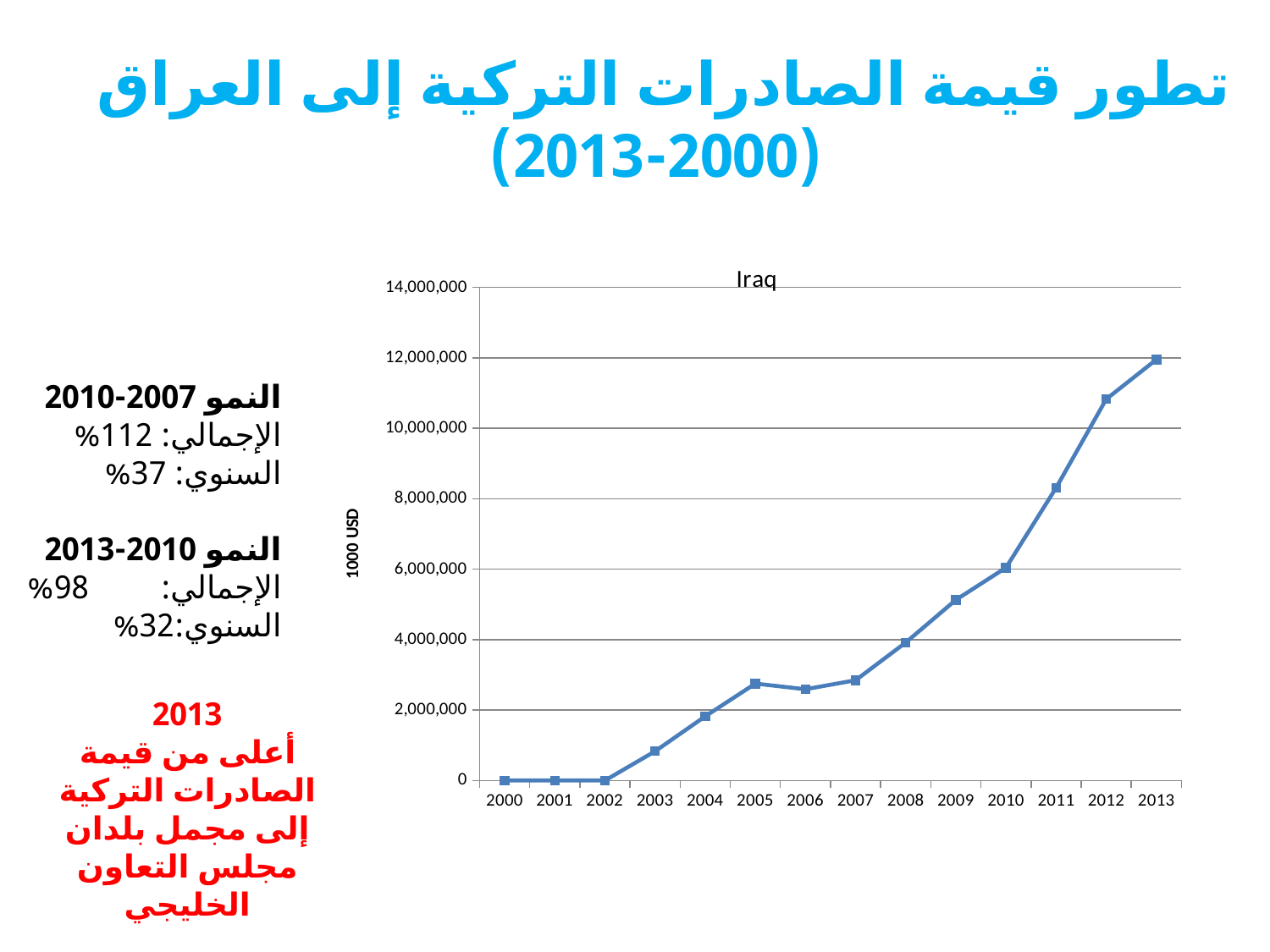

# تطور قيمة الصادرات التركية إلى العراق (2000-2013)

### Chart:

| Category | Iraq |
|---|---|
| 2000 | 0.0 |
| 2001 | 0.0 |
| 2002 | 0.0 |
| 2003 | 829057.535 |
| 2004 | 1820801.885 |
| 2005 | 2750080.4099999997 |
| 2006 | 2589352.495999997 |
| 2007 | 2844767.091 |
| 2008 | 3916190.507 |
| 2009 | 5126116.268 |
| 2010 | 6041860.619 |
| 2011 | 8311819.089000002 |
| 2012 | 10827667.986 |
| 2013 | 11951797.390000002 |
النمو 2007-2010
الإجمالي:	 112%
السنوي:	 37%

النمو 2010-2013
الإجمالي: 	98%
السنوي:	32%
2013
أعلى من قيمة الصادرات التركية إلى مجمل بلدان مجلس التعاون الخليجي